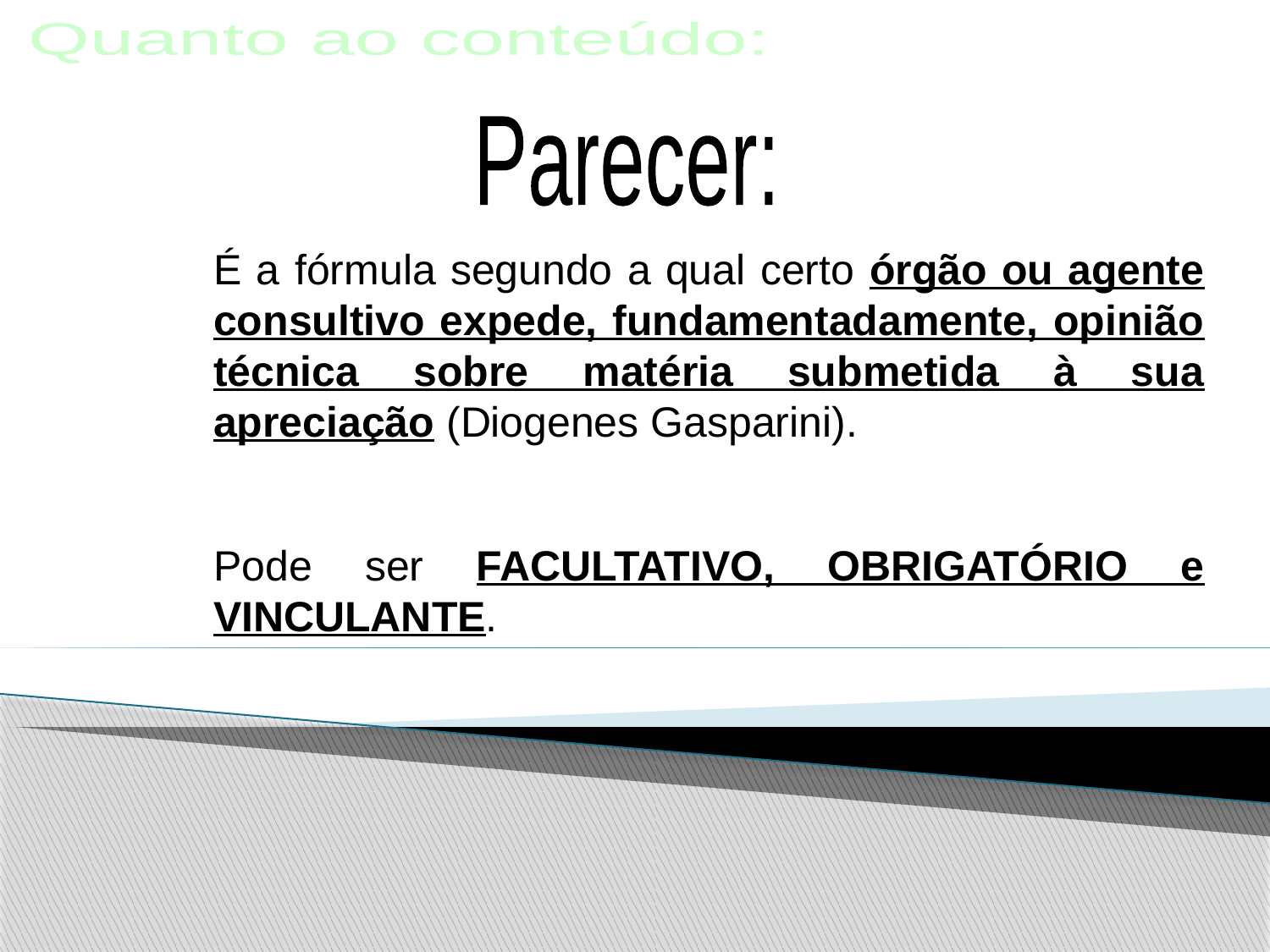

Quanto ao conteúdo:
Parecer:
É a fórmula segundo a qual certo órgão ou agente consultivo expede, fundamentadamente, opinião técnica sobre matéria submetida à sua apreciação (Diogenes Gasparini).

Pode ser FACULTATIVO, OBRIGATÓRIO e VINCULANTE.